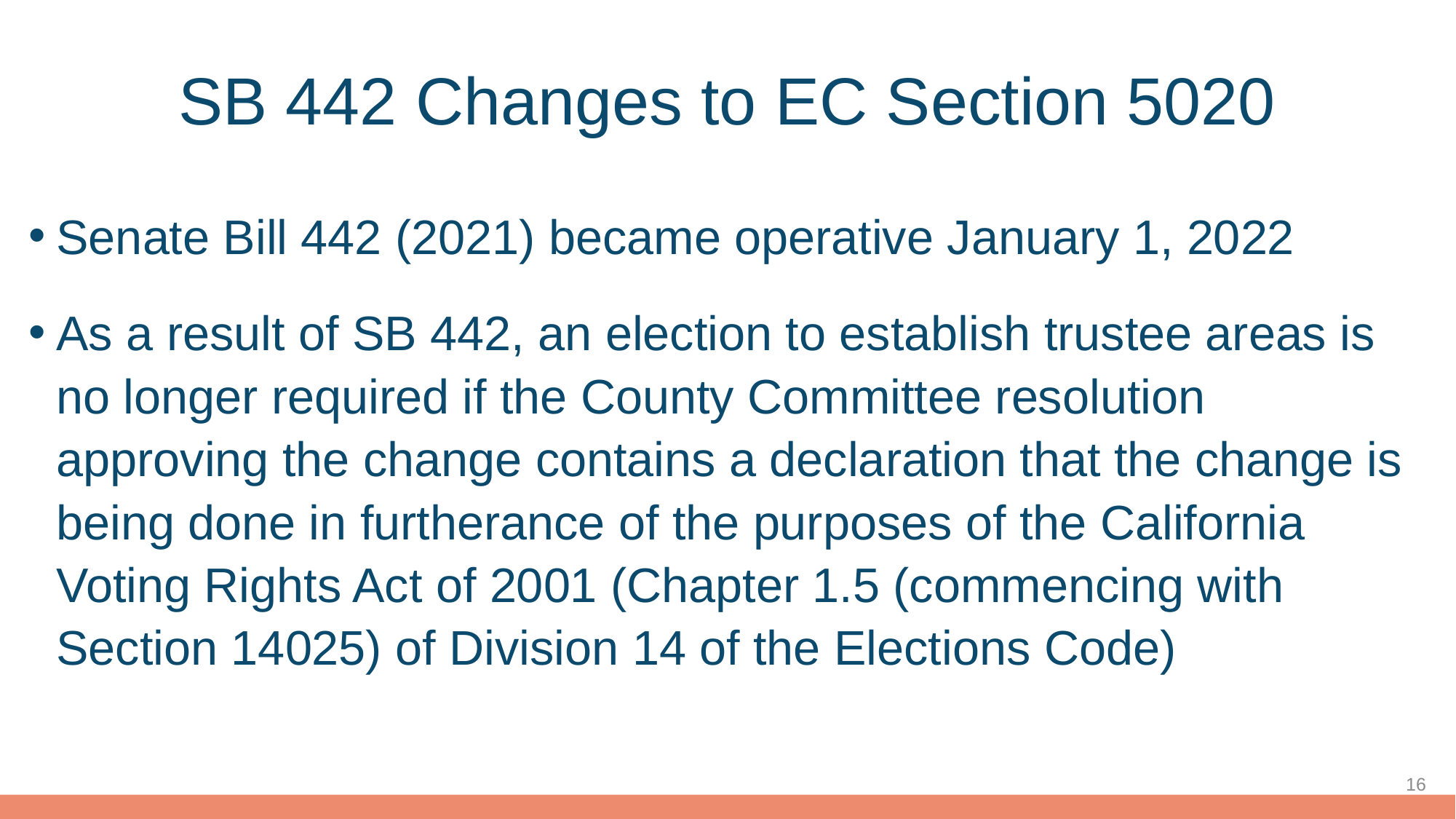

# SB 442 Changes to EC Section 5020
Senate Bill 442 (2021) became operative January 1, 2022
As a result of SB 442, an election to establish trustee areas is no longer required if the County Committee resolution approving the change contains a declaration that the change is being done in furtherance of the purposes of the California Voting Rights Act of 2001 (Chapter 1.5 (commencing with Section 14025) of Division 14 of the Elections Code)
16